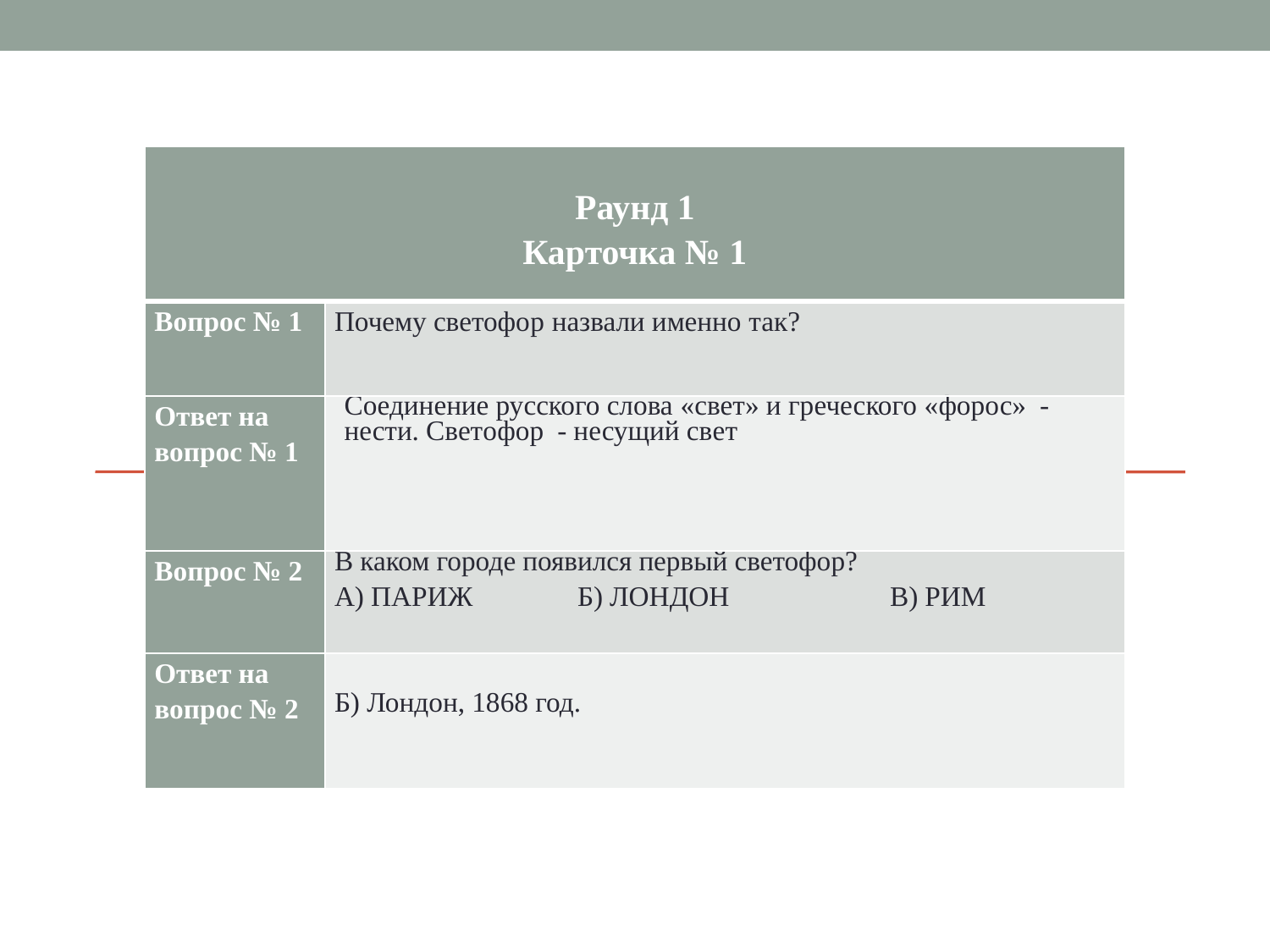

| Раунд 1 Карточка № 1 |  |
| --- | --- |
| Вопрос № 1 | Почему светофор назвали именно так? |
| Ответ на вопрос № 1 | Соединение русского слова «свет» и греческого «форос» - нести. Светофор - несущий свет |
| Вопрос № 2 | В каком городе появился первый светофор? А) ПАРИЖ Б) ЛОНДОН В) РИМ |
| Ответ на вопрос № 2 | Б) Лондон, 1868 год. |